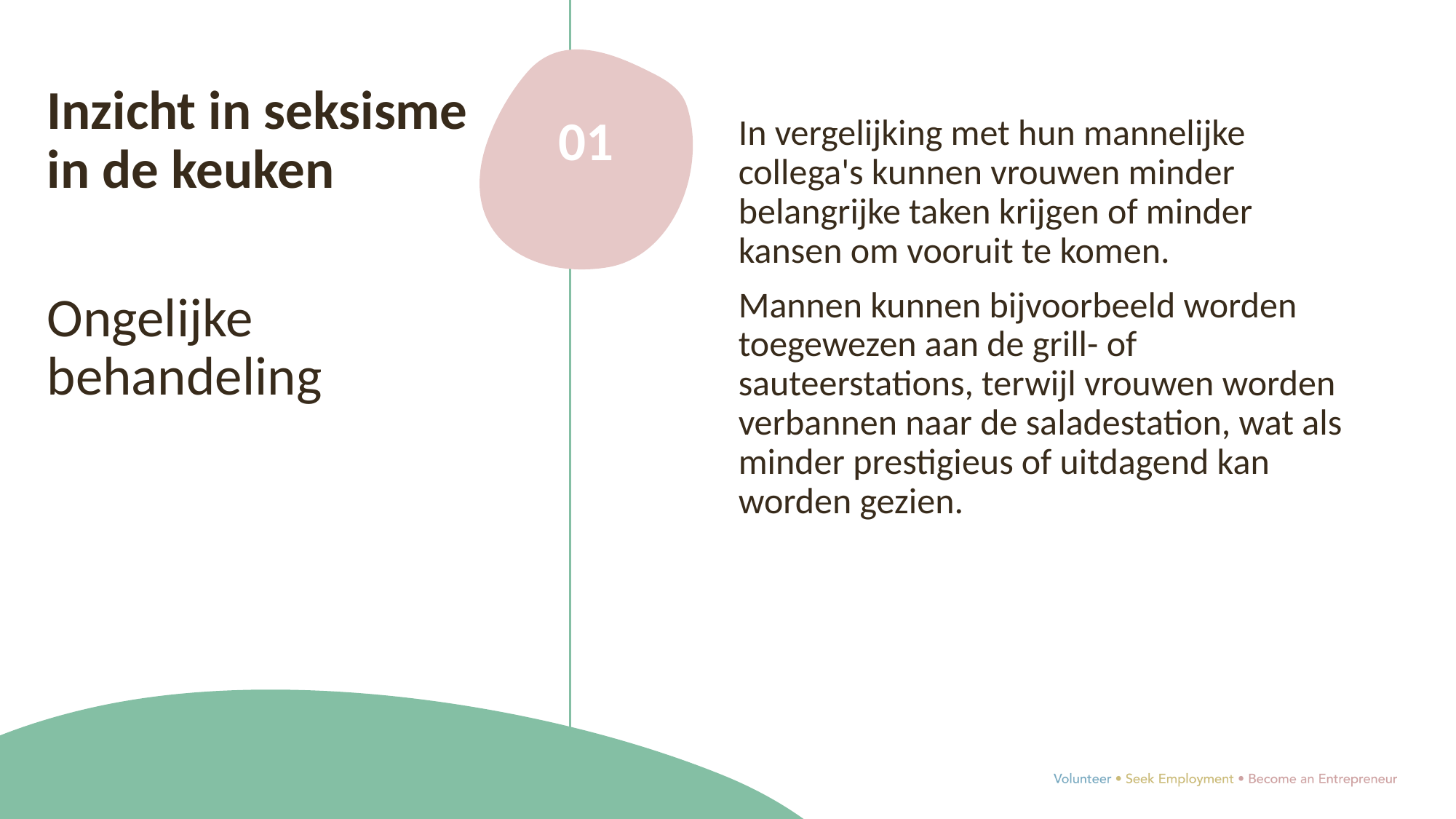

Inzicht in seksisme in de keuken

Ongelijke behandeling
01
In vergelijking met hun mannelijke collega's kunnen vrouwen minder belangrijke taken krijgen of minder kansen om vooruit te komen.
Mannen kunnen bijvoorbeeld worden toegewezen aan de grill- of sauteerstations, terwijl vrouwen worden verbannen naar de saladestation, wat als minder prestigieus of uitdagend kan worden gezien.